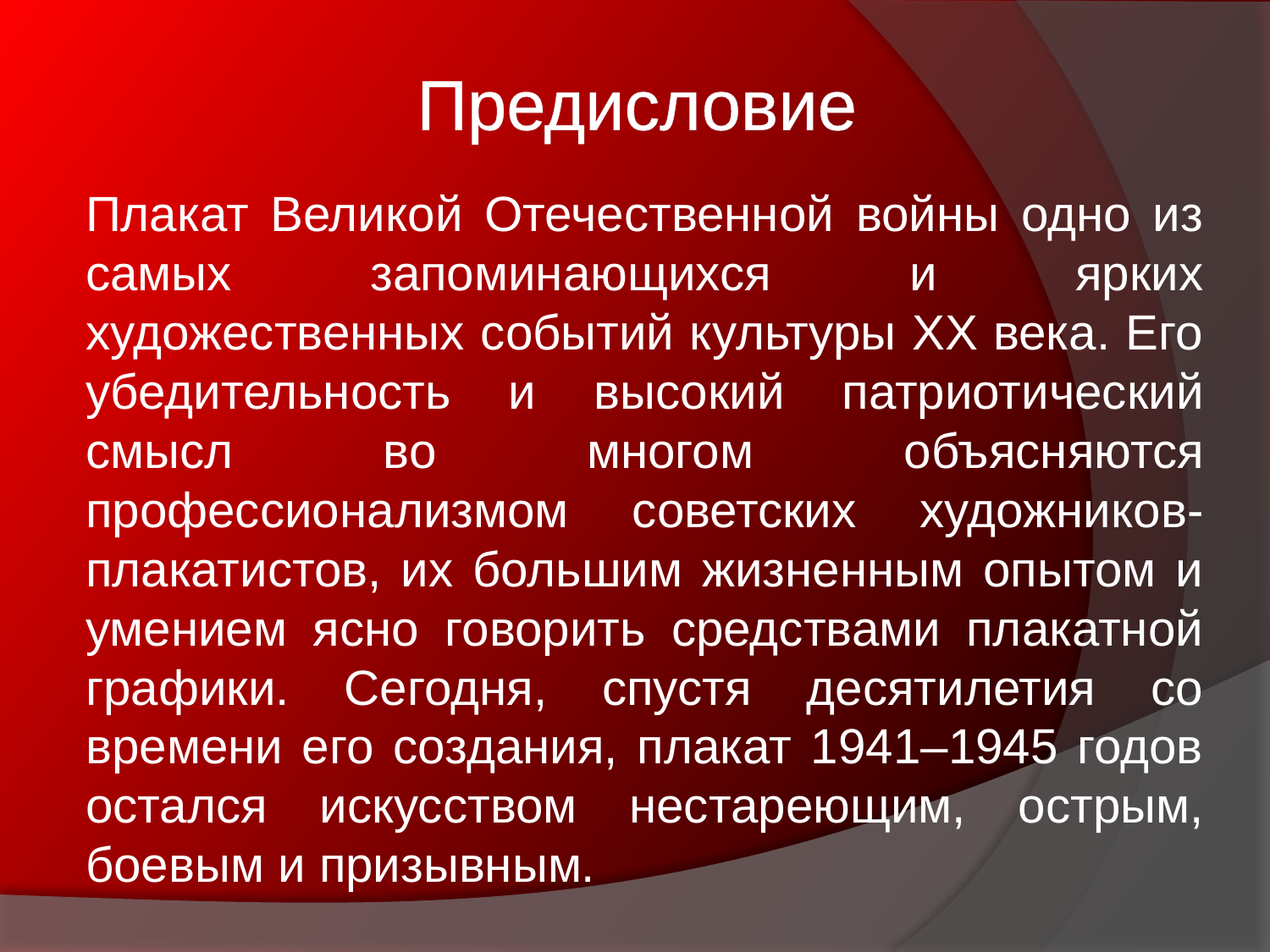

# Предисловие
Плакат Великой Отечественной войны одно из самых запоминающихся и ярких художественных событий культуры ХХ века. Его убедительность и высокий патриотический смысл во многом объясняются профессионализмом советских художников-плакатистов, их большим жизненным опытом и умением ясно говорить средствами плакатной графики. Сегодня, спустя десятилетия со времени его создания, плакат 1941–1945 годов остался искусством нестареющим, острым, боевым и призывным.